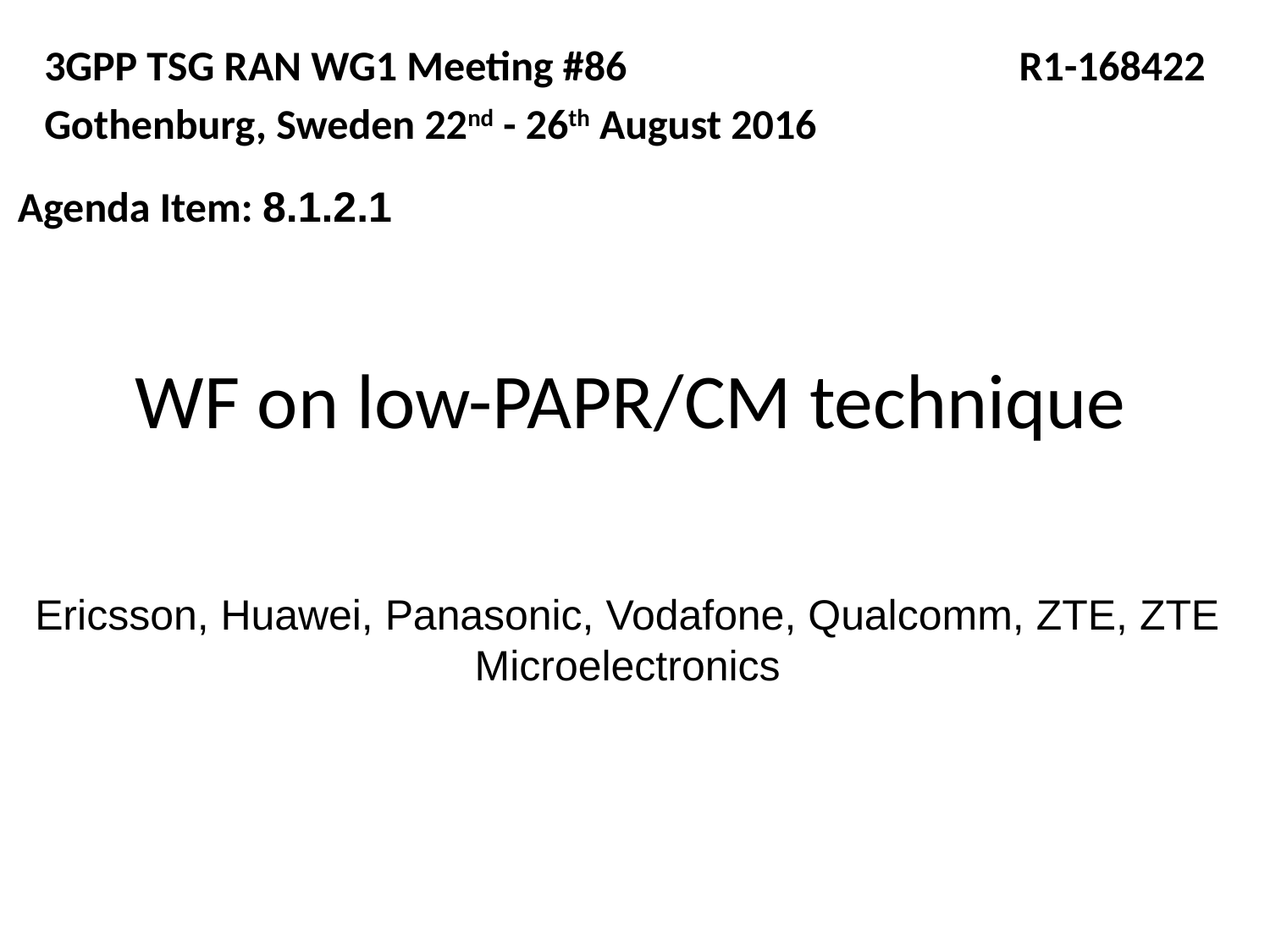

3GPP TSG RAN WG1 Meeting #86            		         R1-168422
Gothenburg, Sweden 22nd - 26th August 2016

Agenda Item: 8.1.2.1
# WF on low-PAPR/CM technique
Ericsson, Huawei, Panasonic, Vodafone, Qualcomm, ZTE, ZTE Microelectronics